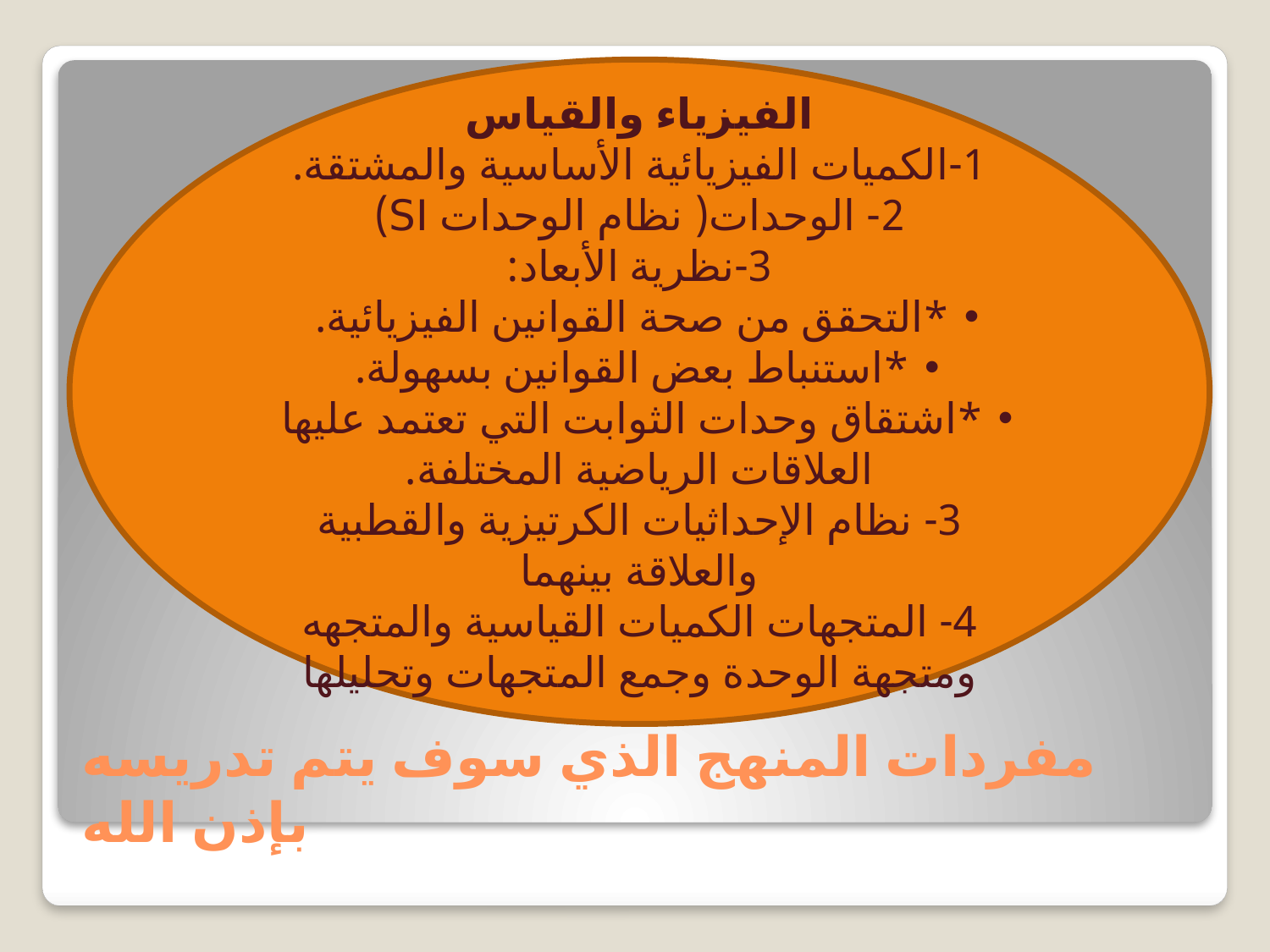

الفيزياء والقياس
1-الكميات الفيزيائية الأساسية والمشتقة.
2- الوحدات( نظام الوحدات SI)
3-نظرية الأبعاد:
*التحقق من صحة القوانين الفيزيائية.
*استنباط بعض القوانين بسهولة.
*اشتقاق وحدات الثوابت التي تعتمد عليها العلاقات الرياضية المختلفة.
3- نظام الإحداثيات الكرتيزية والقطبية والعلاقة بينهما
4- المتجهات الكميات القياسية والمتجهه ومتجهة الوحدة وجمع المتجهات وتحليلها
# مفردات المنهج الذي سوف يتم تدريسه بإذن الله